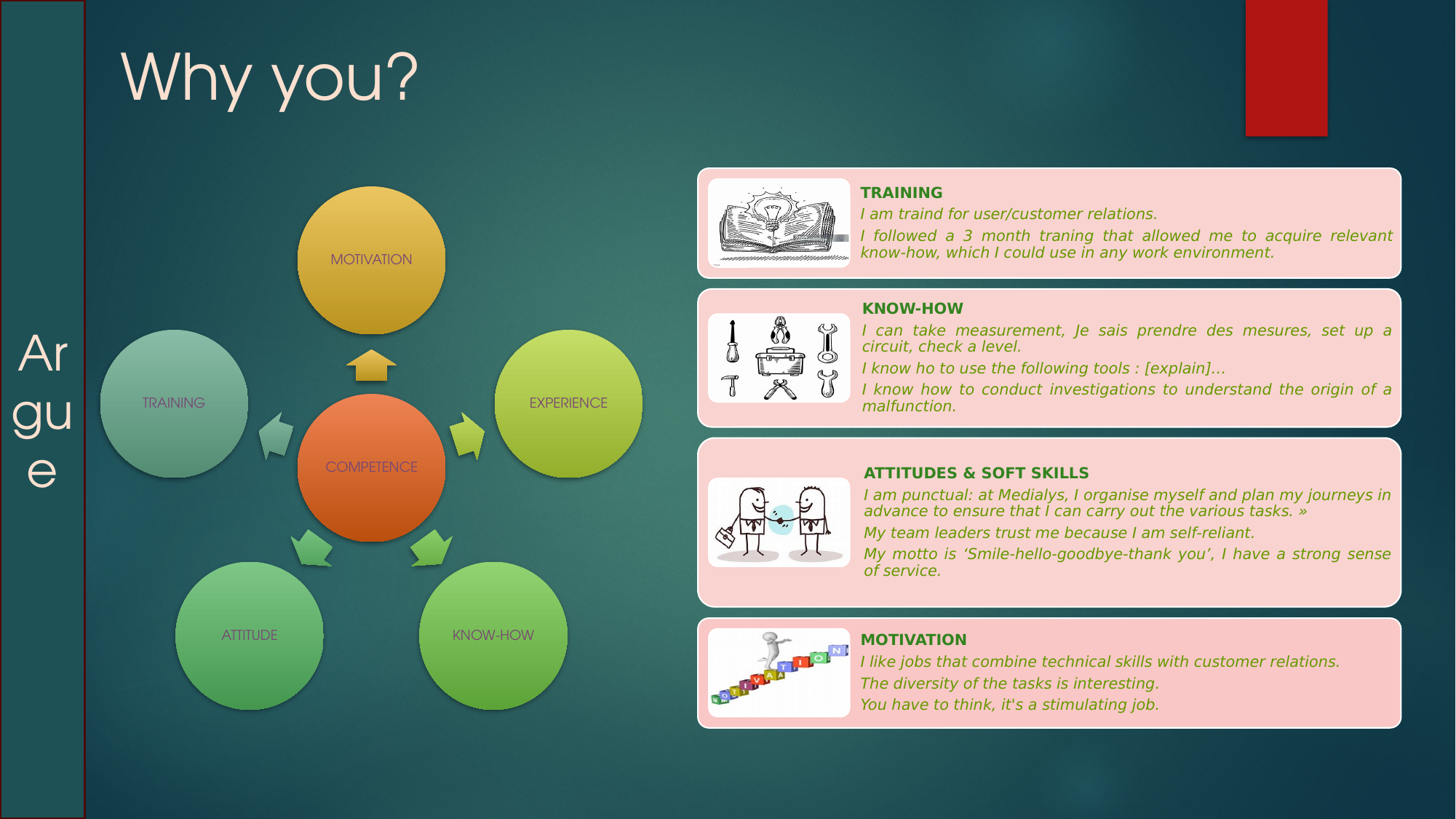

Argue
# Why you?
COMPETENCE

MOTIVATION

EXPERIENCE

KNOW-HOW

ATTITUDE

TRAINING
TRAINING
I am traind for user/customer relations.
I followed a 3 month traning that allowed me to acquire relevant know-how, which I could use in any work environment.
KNOW-HOW
I can take measurement, Je sais prendre des mesures, set up a circuit, check a level.
I know ho to use the following tools : [explain]…
I know how to conduct investigations to understand the origin of a malfunction.
ATTITUDES & SOFT SKILLS
I am punctual: at Medialys, I organise myself and plan my journeys in advance to ensure that I can carry out the various tasks. »
My team leaders trust me because I am self-reliant.
My motto is ‘Smile-hello-goodbye-thank you’, I have a strong sense of service.
MOTIVATION
I like jobs that combine technical skills with customer relations.
The diversity of the tasks is interesting.
You have to think, it's a stimulating job.